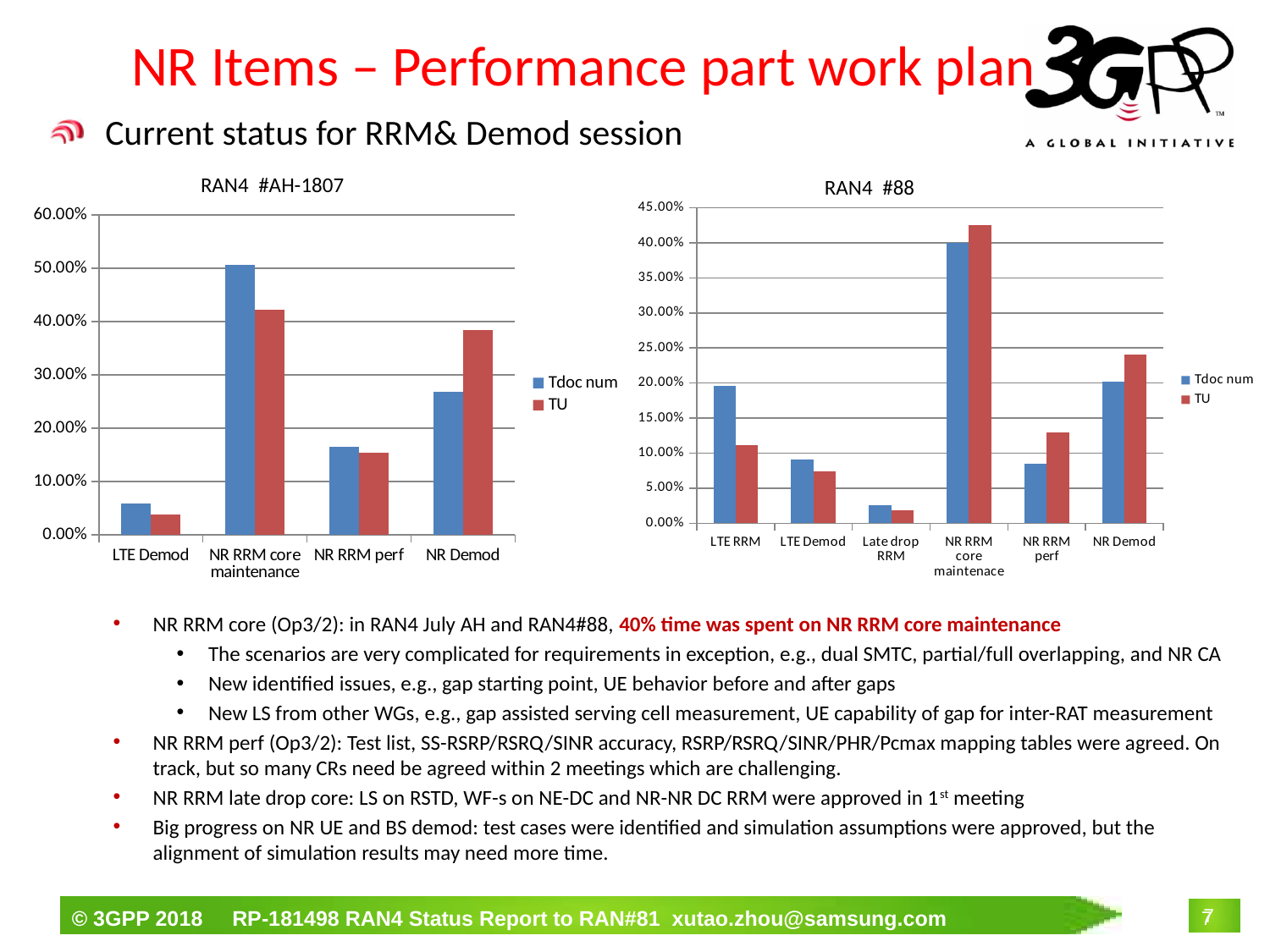

# NR Items – Performance part work plan
 Current status for RRM& Demod session

NR RRM core (Op3/2): in RAN4 July AH and RAN4#88, 40% time was spent on NR RRM core maintenance
The scenarios are very complicated for requirements in exception, e.g., dual SMTC, partial/full overlapping, and NR CA
New identified issues, e.g., gap starting point, UE behavior before and after gaps
New LS from other WGs, e.g., gap assisted serving cell measurement, UE capability of gap for inter-RAT measurement
NR RRM perf (Op3/2): Test list, SS-RSRP/RSRQ/SINR accuracy, RSRP/RSRQ/SINR/PHR/Pcmax mapping tables were agreed. On track, but so many CRs need be agreed within 2 meetings which are challenging.
NR RRM late drop core: LS on RSTD, WF-s on NE-DC and NR-NR DC RRM were approved in 1st meeting
Big progress on NR UE and BS demod: test cases were identified and simulation assumptions were approved, but the alignment of simulation results may need more time.
RAN4  #AH-1807
RAN4  #88

### Chart

| Category | Tdoc num | TU |
|---|---|---|
| LTE RRM | 0.19637462235649547 | 0.1111111111111111 |
| LTE Demod | 0.09063444108761329 | 0.07407407407407407 |
| Late drop RRM | 0.0256797583081571 | 0.018518518518518517 |
| NR RRM core maintenace | 0.4003021148036254 | 0.42592592592592593 |
| NR RRM perf | 0.08459214501510574 | 0.12962962962962962 |
| NR Demod | 0.20241691842900303 | 0.24074074074074073 |

### Chart

| Category | Tdoc num | TU |
|---|---|---|
| LTE Demod | 0.05963302752293578 | 0.038461538461538464 |
| NR RRM core maintenance | 0.5068807339449541 | 0.4230769230769231 |
| NR RRM perf | 0.1651376146788991 | 0.15384615384615385 |
| NR Demod | 0.268348623853211 | 0.38461538461538464 |
7